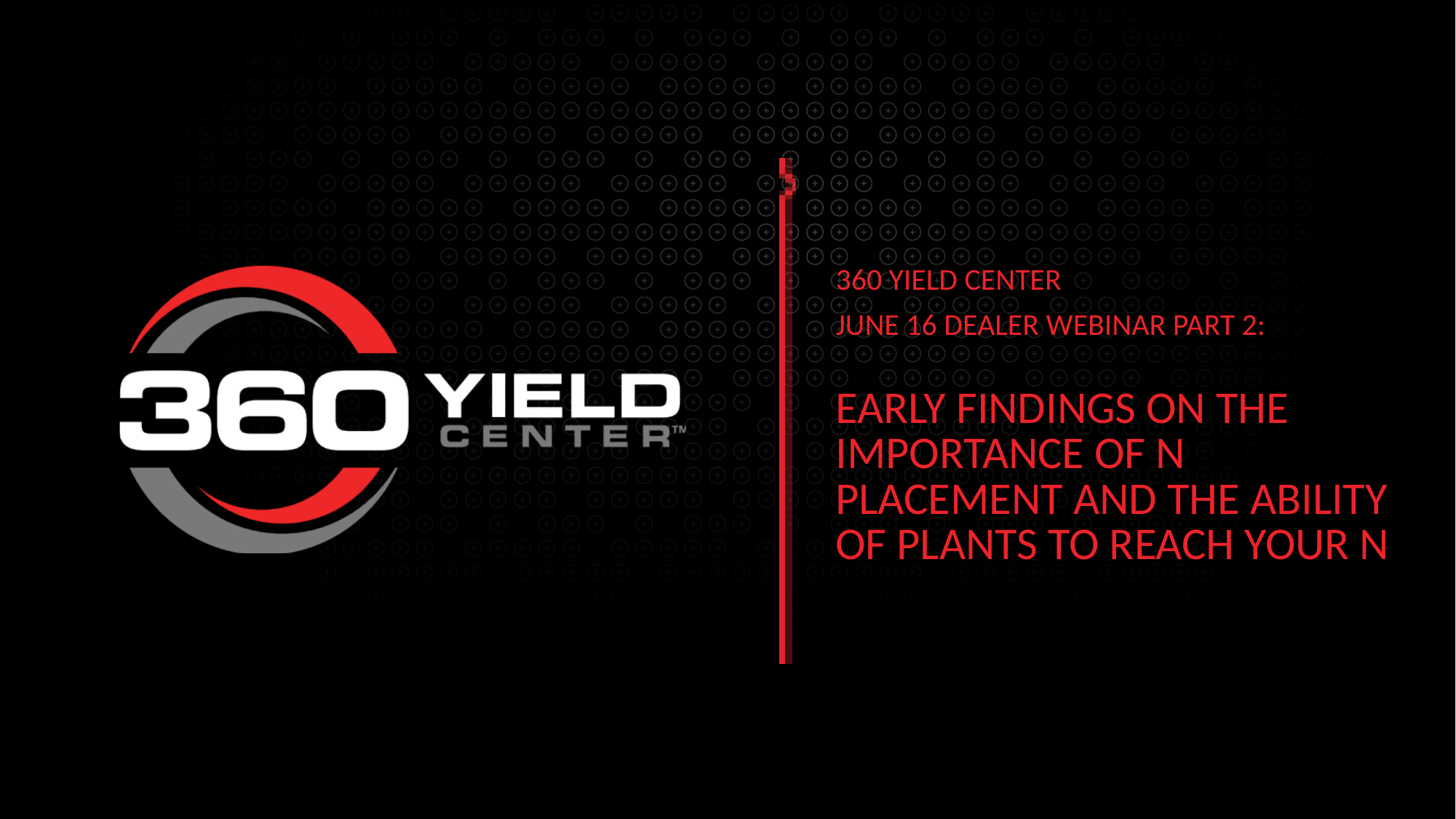

360 Yield Center
June 16 Dealer webinar Part 2:

Early findings on the importance of N placement and the ability
of plants to reach your N